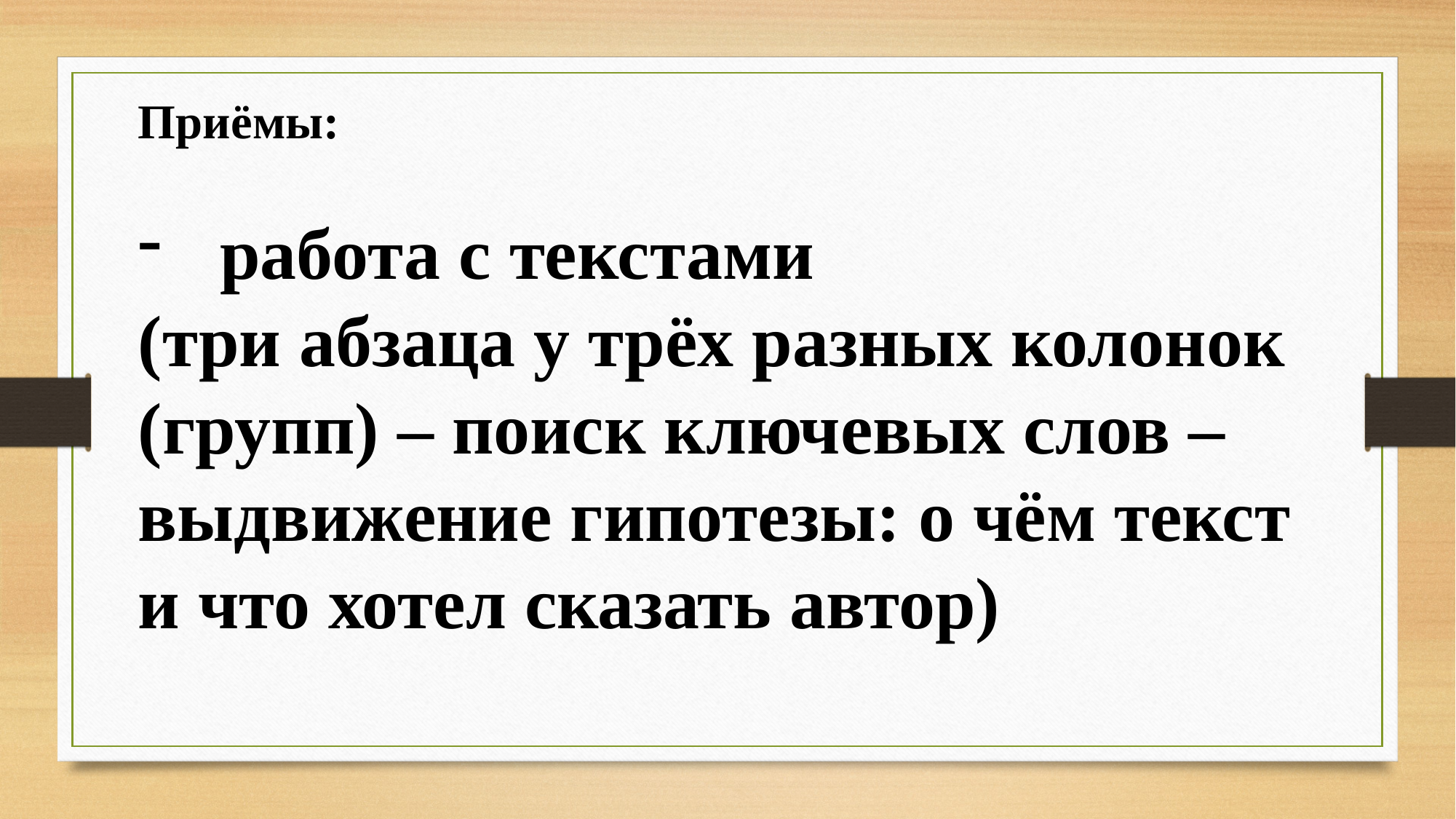

Приёмы:

работа с текстами
(три абзаца у трёх разных колонок (групп) – поиск ключевых слов – выдвижение гипотезы: о чём текст и что хотел сказать автор)